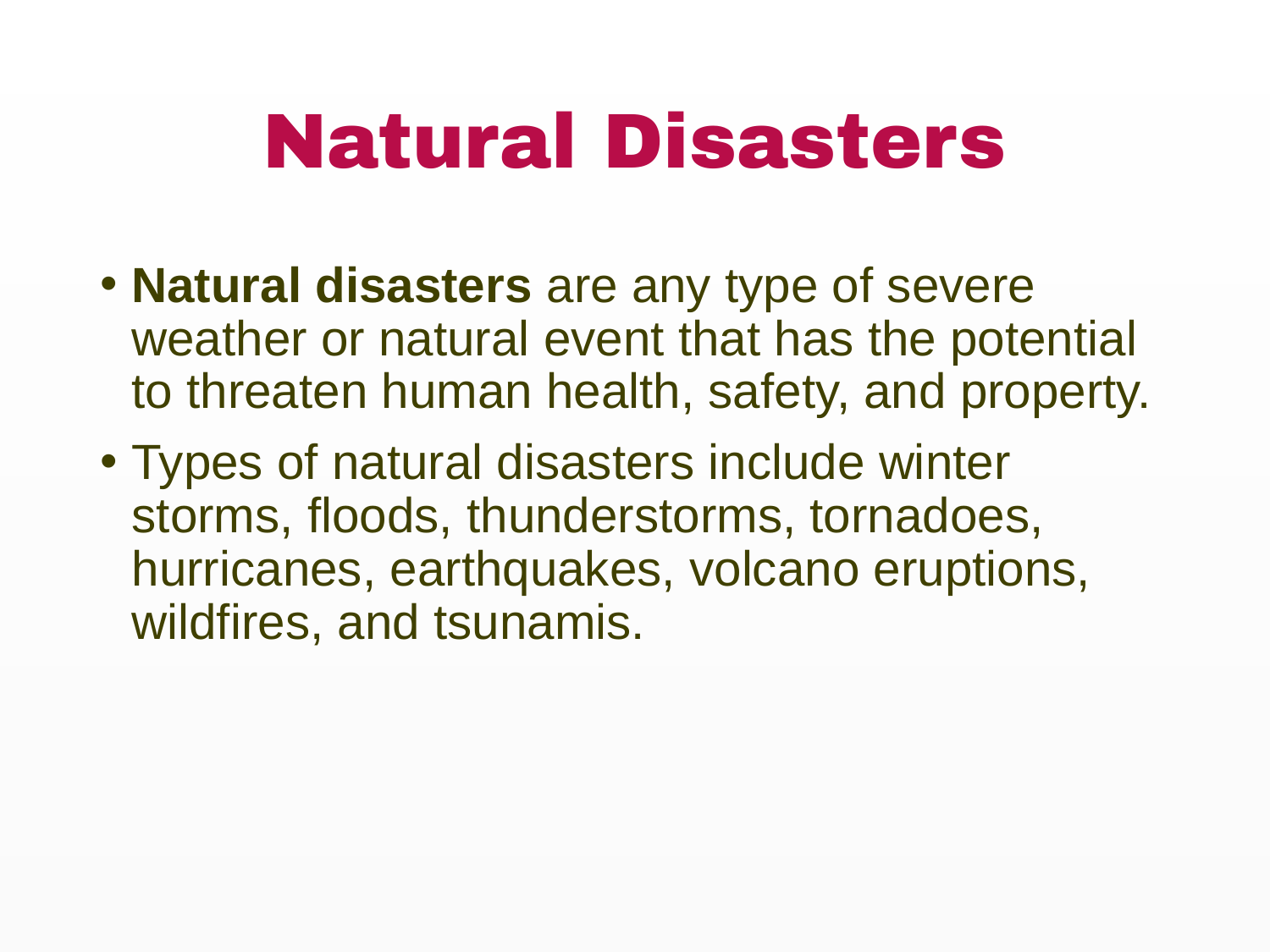

# Natural Disasters
Natural disasters are any type of severe weather or natural event that has the potential to threaten human health, safety, and property.
Types of natural disasters include winter storms, floods, thunderstorms, tornadoes, hurricanes, earthquakes, volcano eruptions, wildfires, and tsunamis.